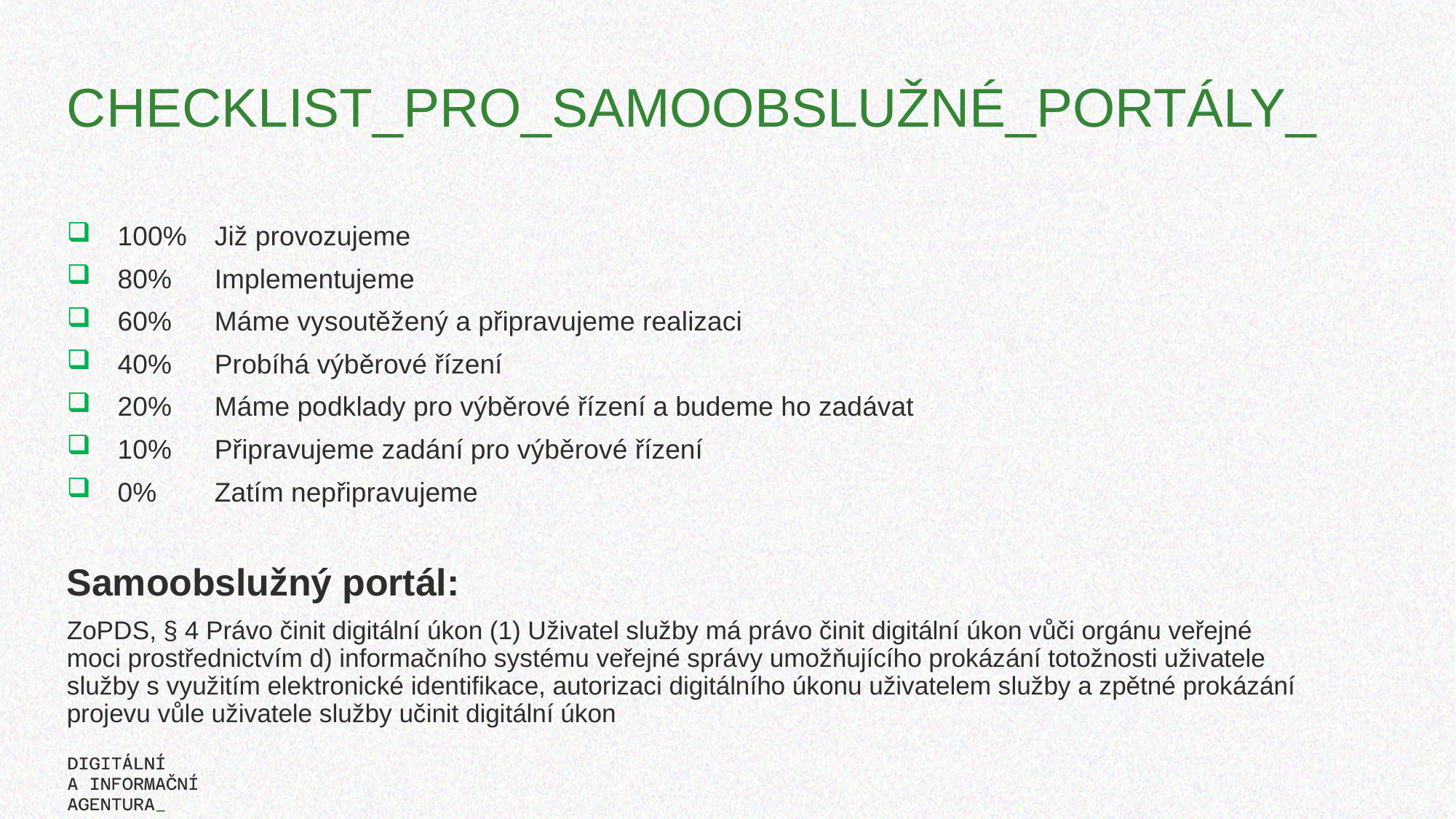

# Checklist_pro_samoobslužné_portály_
100% 	Již provozujeme
80% 	Implementujeme
60%	Máme vysoutěžený a připravujeme realizaci
40%	Probíhá výběrové řízení
20%	Máme podklady pro výběrové řízení a budeme ho zadávat
10%	Připravujeme zadání pro výběrové řízení
0% 	Zatím nepřipravujeme

Samoobslužný portál:
ZoPDS, § 4 Právo činit digitální úkon (1) Uživatel služby má právo činit digitální úkon vůči orgánu veřejné moci prostřednictvím d) informačního systému veřejné správy umožňujícího prokázání totožnosti uživatele služby s využitím elektronické identifikace, autorizaci digitálního úkonu uživatelem služby a zpětné prokázání projevu vůle uživatele služby učinit digitální úkon